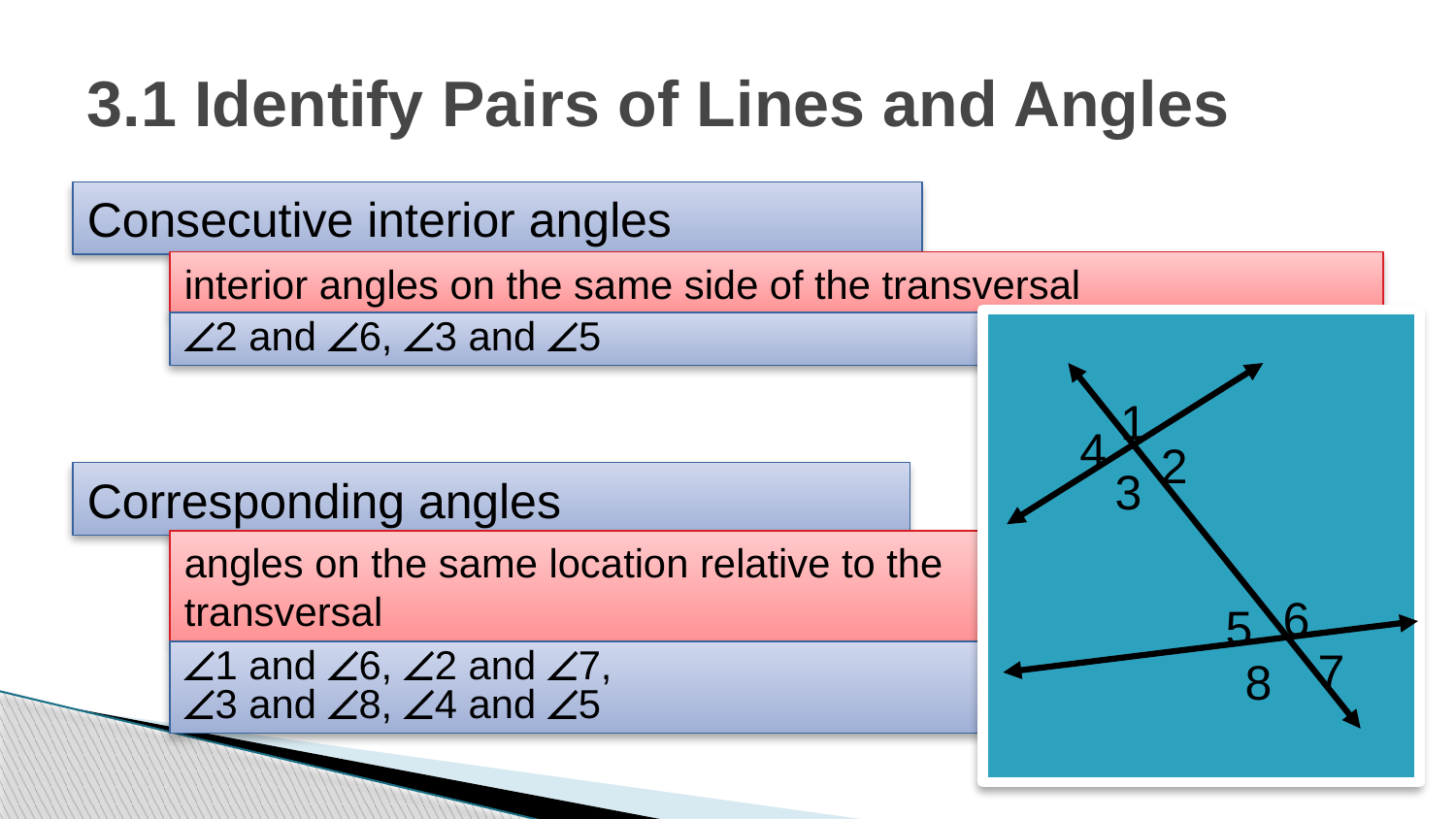

# 3.1 Identify Pairs of Lines and Angles
Consecutive interior angles
interior angles on the same side of the transversal

1
4
2
3
6
5

7
8
∠2 and ∠6, ∠3 and ∠5
Corresponding angles
angles on the same location relative to the transversal
∠1 and ∠6, ∠2 and ∠7,
∠3 and ∠8, ∠4 and ∠5